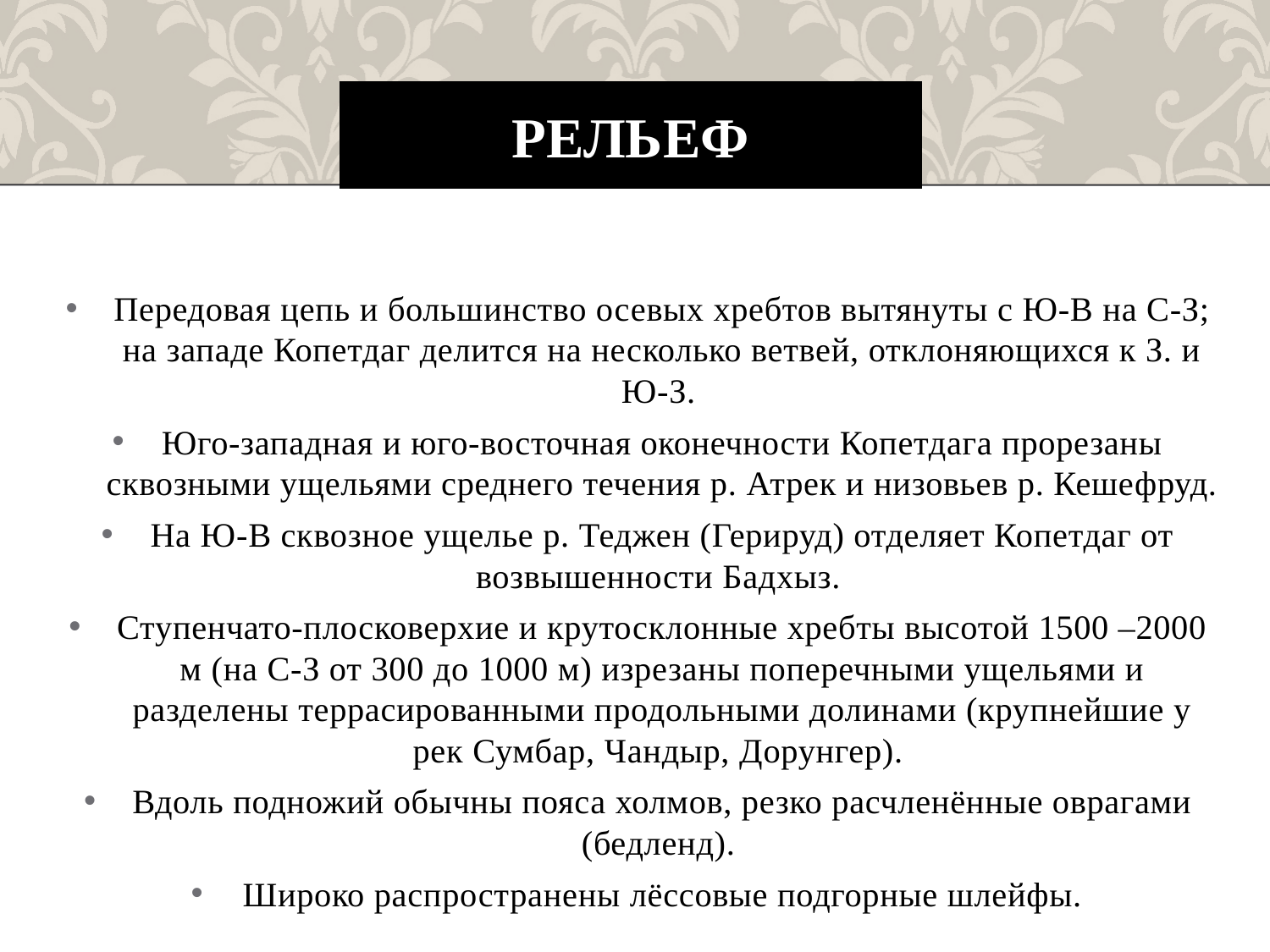

# рельеф
Передовая цепь и большинство осевых хребтов вытянуты с Ю-В на С-З; на западе Копетдаг делится на несколько ветвей, отклоняющихся к З. и Ю-З.
Юго-западная и юго-восточная оконечности Копетдага прорезаны сквозными ущельями среднего течения р. Атрек и низовьев р. Кешефруд.
На Ю-В сквозное ущелье р. Теджен (Герируд) отделяет Копетдаг от возвышенности Бадхыз.
Ступенчато-плосковерхие и крутосклонные хребты высотой 1500 –2000 м (на С-З от 300 до 1000 м) изрезаны поперечными ущельями и разделены террасированными продольными долинами (крупнейшие у рек Сумбар, Чандыр, Дорунгер).
Вдоль подножий обычны пояса холмов, резко расчленённые оврагами (бедленд).
Широко распространены лёссовые подгорные шлейфы.